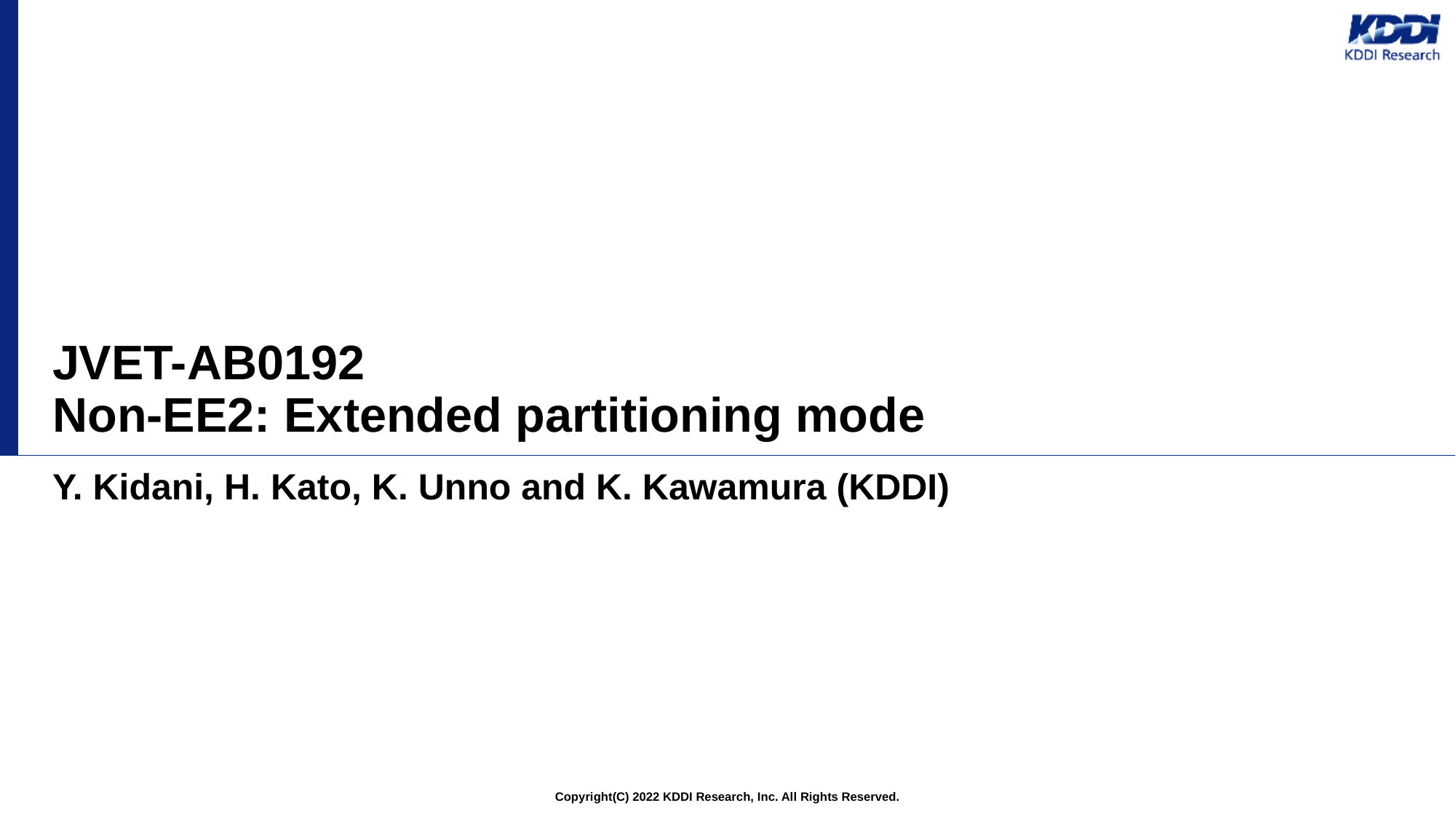

# JVET-AB0192 Non-EE2: Extended partitioning mode
Y. Kidani, H. Kato, K. Unno and K. Kawamura (KDDI)